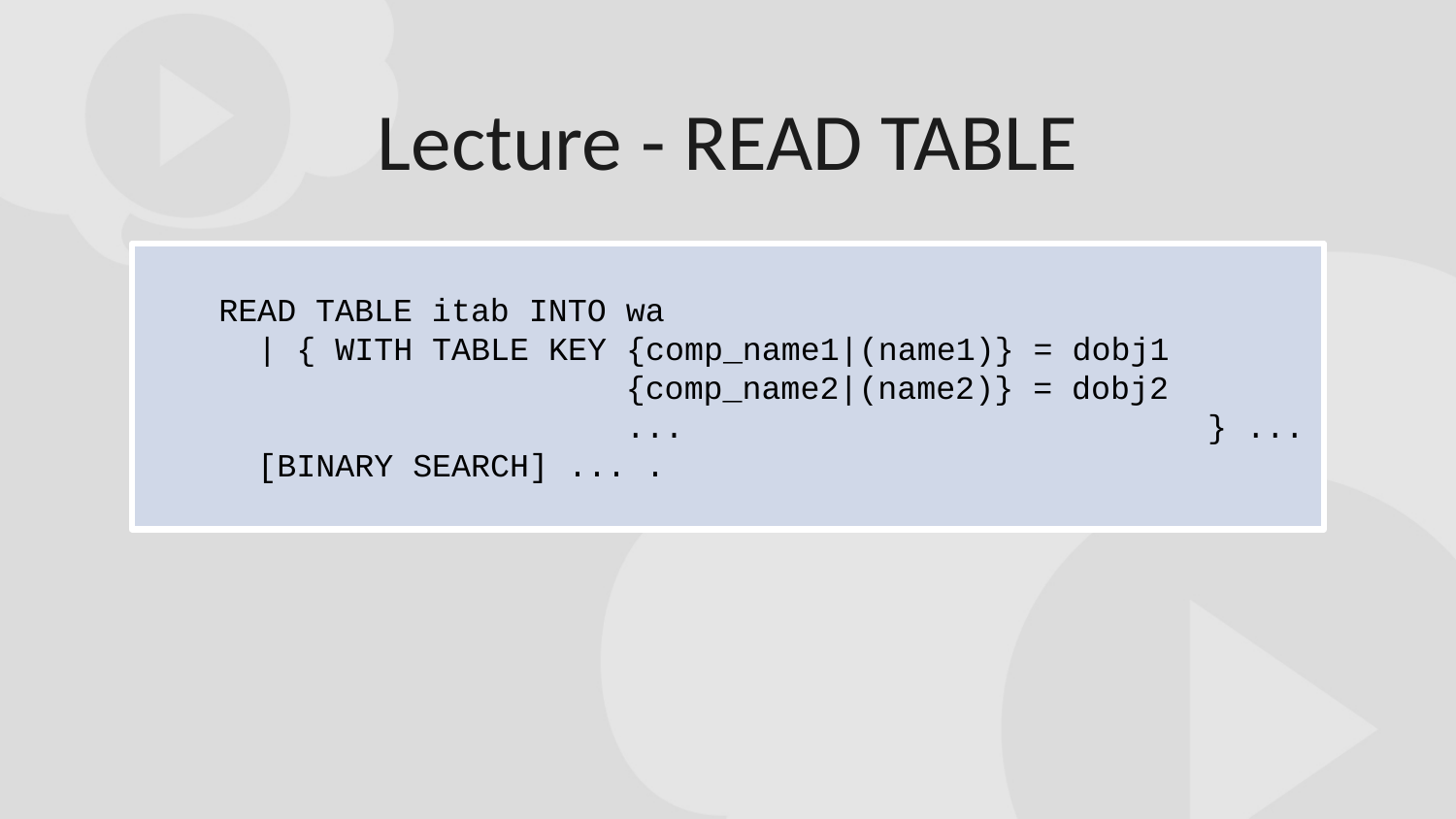

Lecture - READ TABLE

READ TABLE itab INTO wa
  | { WITH TABLE KEY {comp_name1|(name1)} = dobj1
                     {comp_name2|(name2)} = dobj2
                     ...                           } ...
  [BINARY SEARCH] ... .